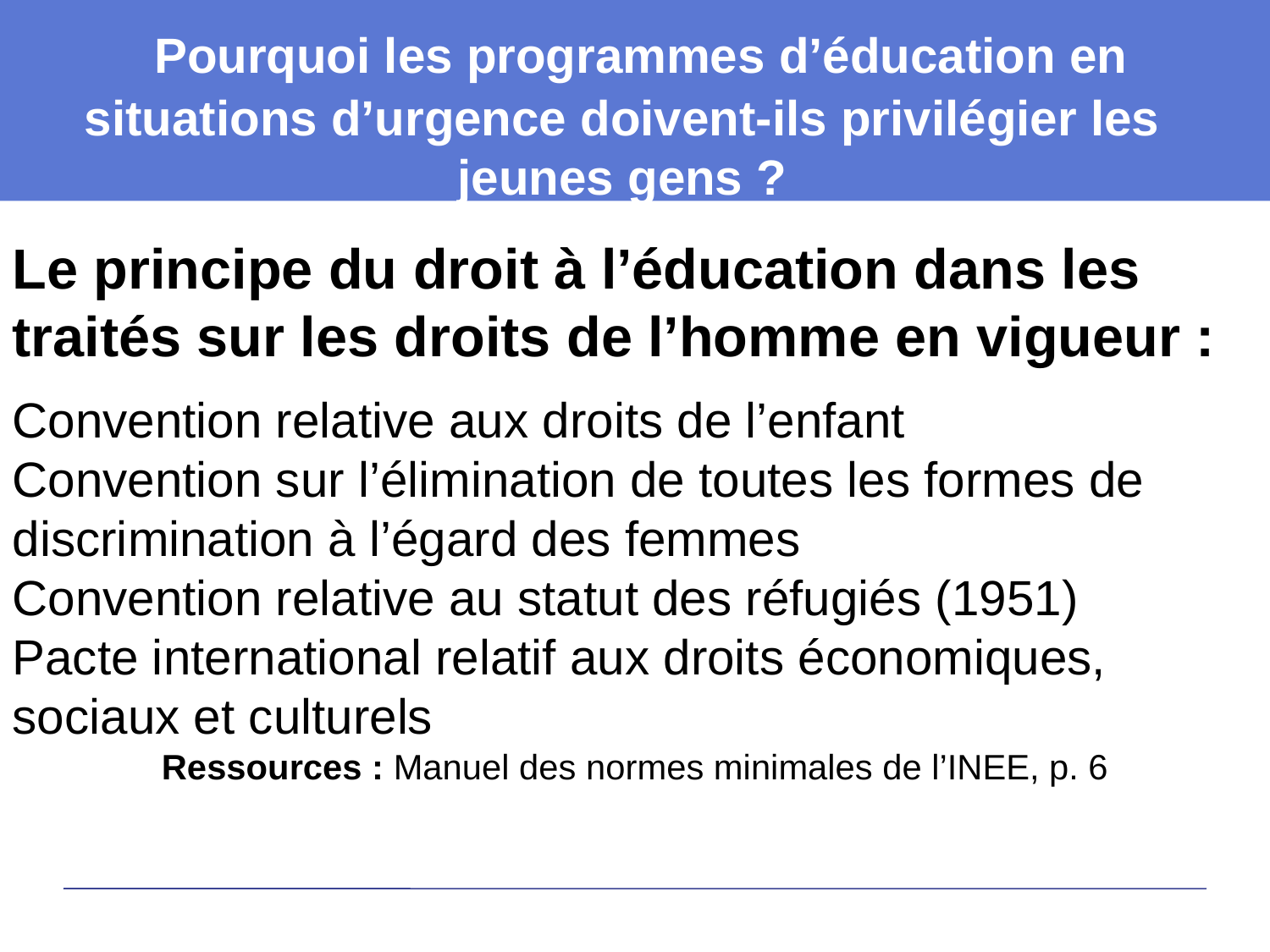

Pourquoi les programmes d’éducation en situations d’urgence doivent-ils privilégier les jeunes gens ?
Le principe du droit à l’éducation dans les traités sur les droits de l’homme en vigueur :

Convention relative aux droits de l’enfant
Convention sur l’élimination de toutes les formes de discrimination à l’égard des femmes
Convention relative au statut des réfugiés (1951)
Pacte international relatif aux droits économiques, sociaux et culturels
Ressources : Manuel des normes minimales de l’INEE, p. 6